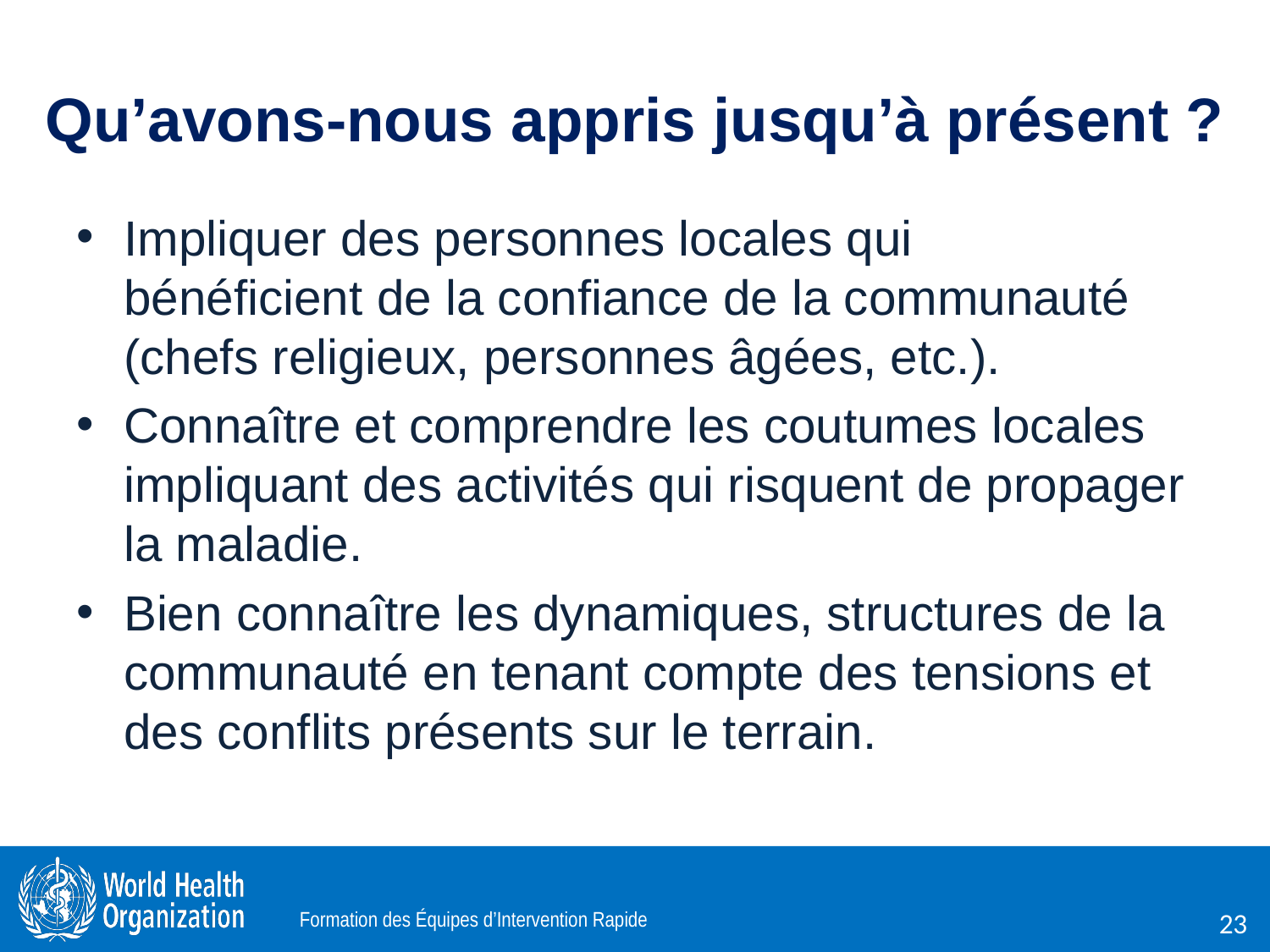

# Qu’avons-nous appris jusqu’à présent ?
Impliquer des personnes locales qui bénéficient de la confiance de la communauté (chefs religieux, personnes âgées, etc.).
Connaître et comprendre les coutumes locales impliquant des activités qui risquent de propager la maladie.
Bien connaître les dynamiques, structures de la communauté en tenant compte des tensions et des conflits présents sur le terrain.